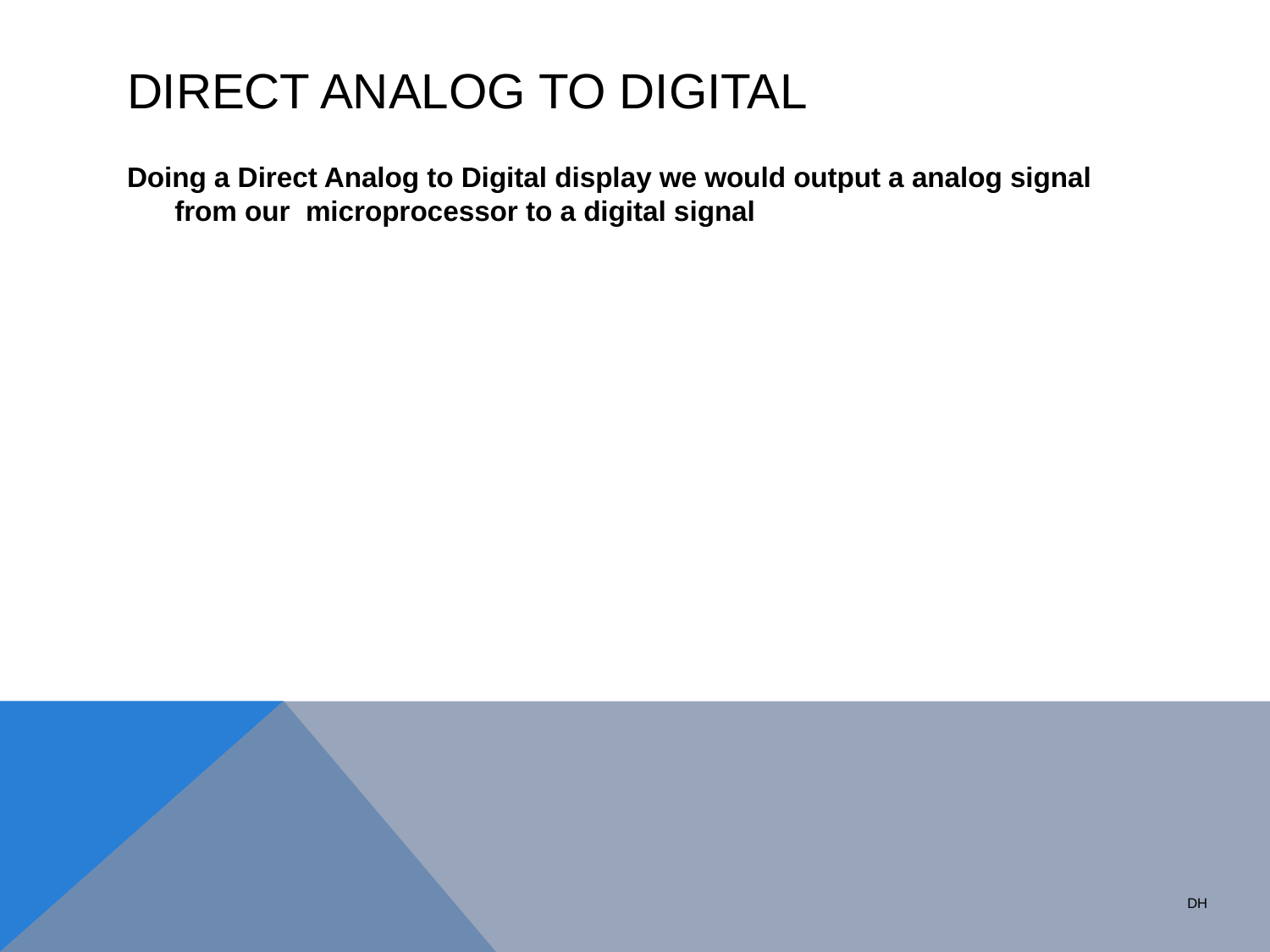

# Direct Analog to Digital
Doing a Direct Analog to Digital display we would output a analog signal from our  microprocessor to a digital signal
DH